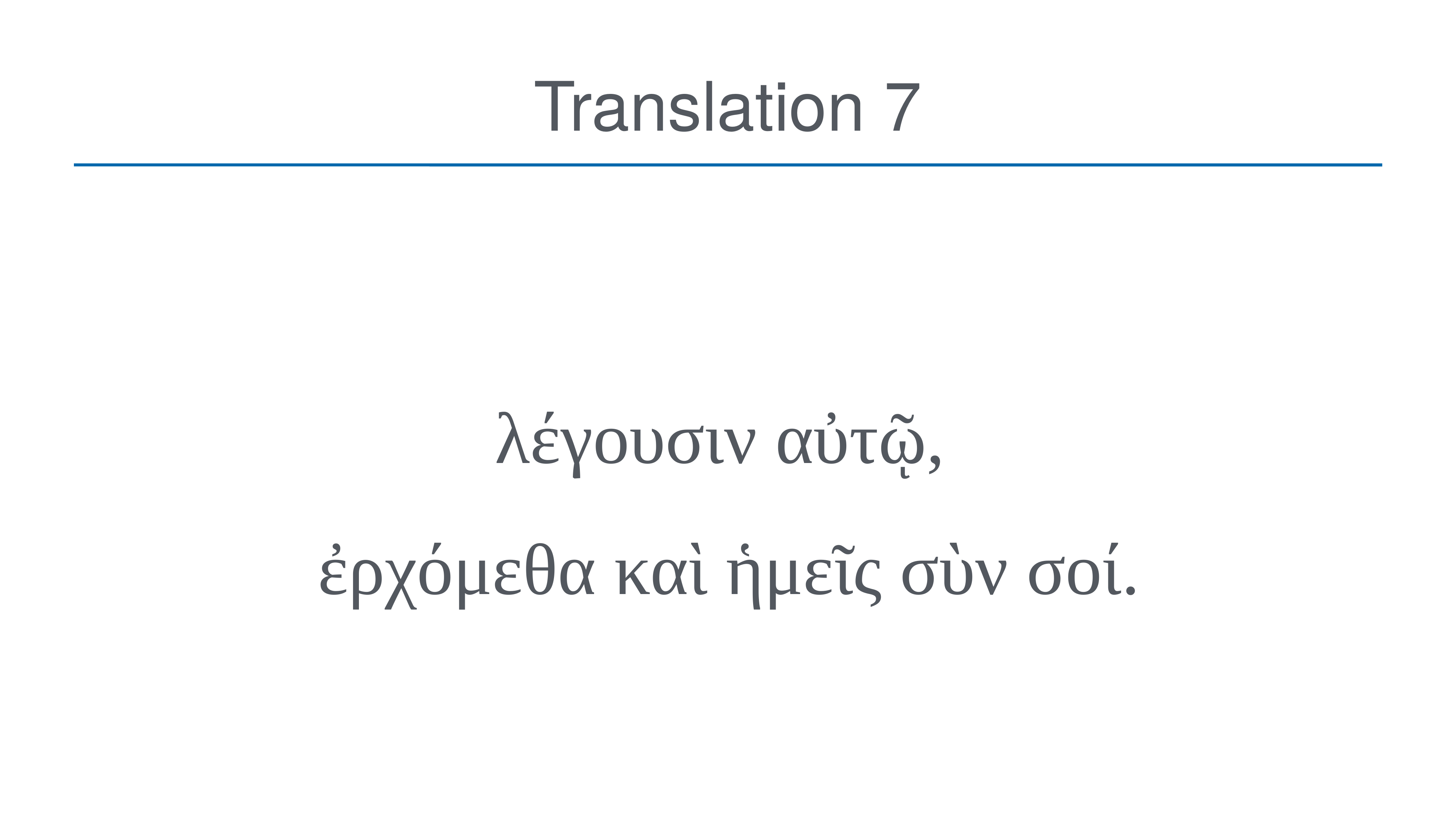

# Translation 7
λέγουσιν αὐτῷ,
ἐρχόμεθα καὶ ἡμεῖς σὺν σοί.